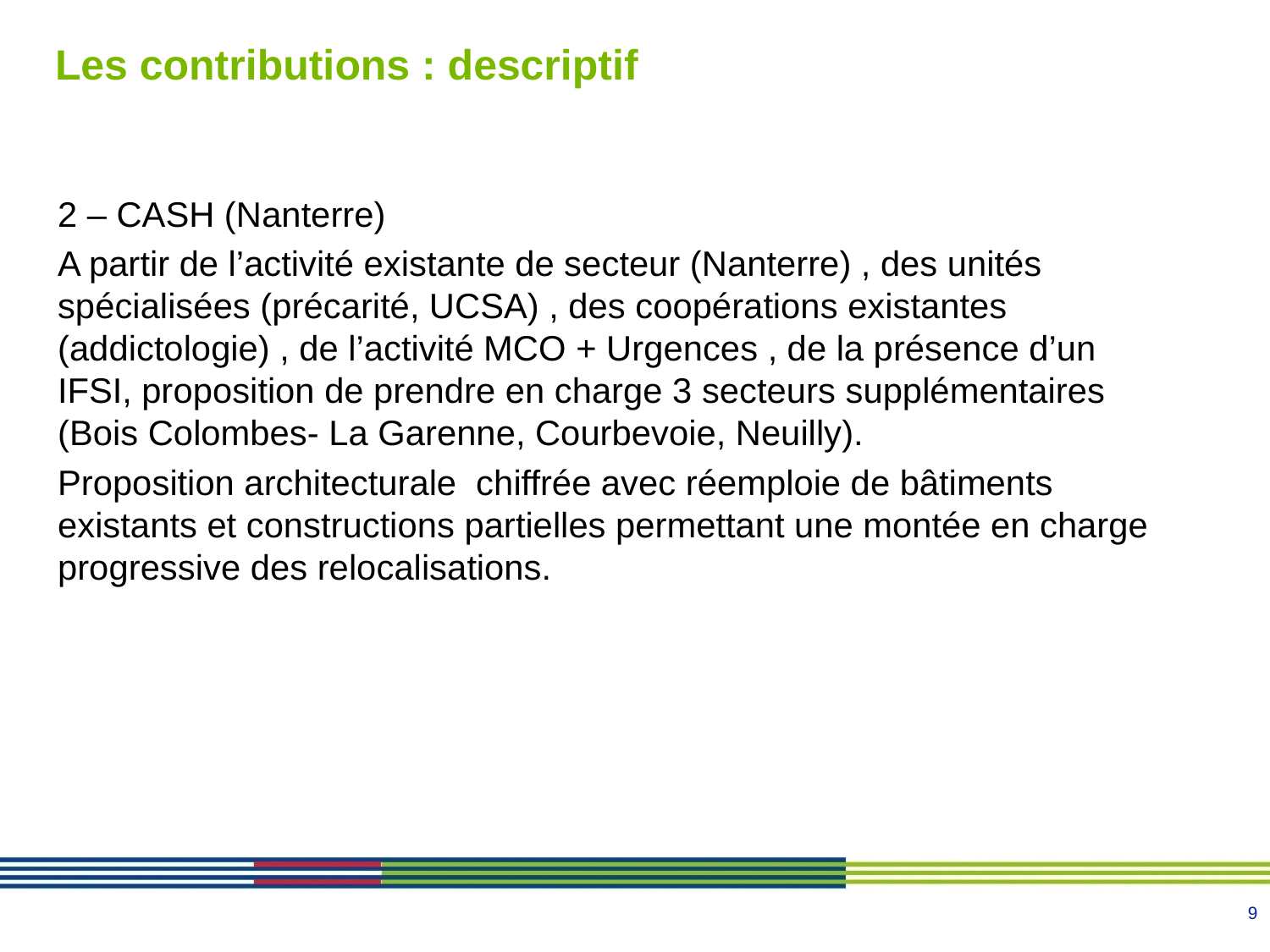

# Les contributions : descriptif

2 – CASH (Nanterre)
A partir de l’activité existante de secteur (Nanterre) , des unités spécialisées (précarité, UCSA) , des coopérations existantes (addictologie) , de l’activité MCO + Urgences , de la présence d’un IFSI, proposition de prendre en charge 3 secteurs supplémentaires (Bois Colombes- La Garenne, Courbevoie, Neuilly).
Proposition architecturale  chiffrée avec réemploie de bâtiments existants et constructions partielles permettant une montée en charge progressive des relocalisations.